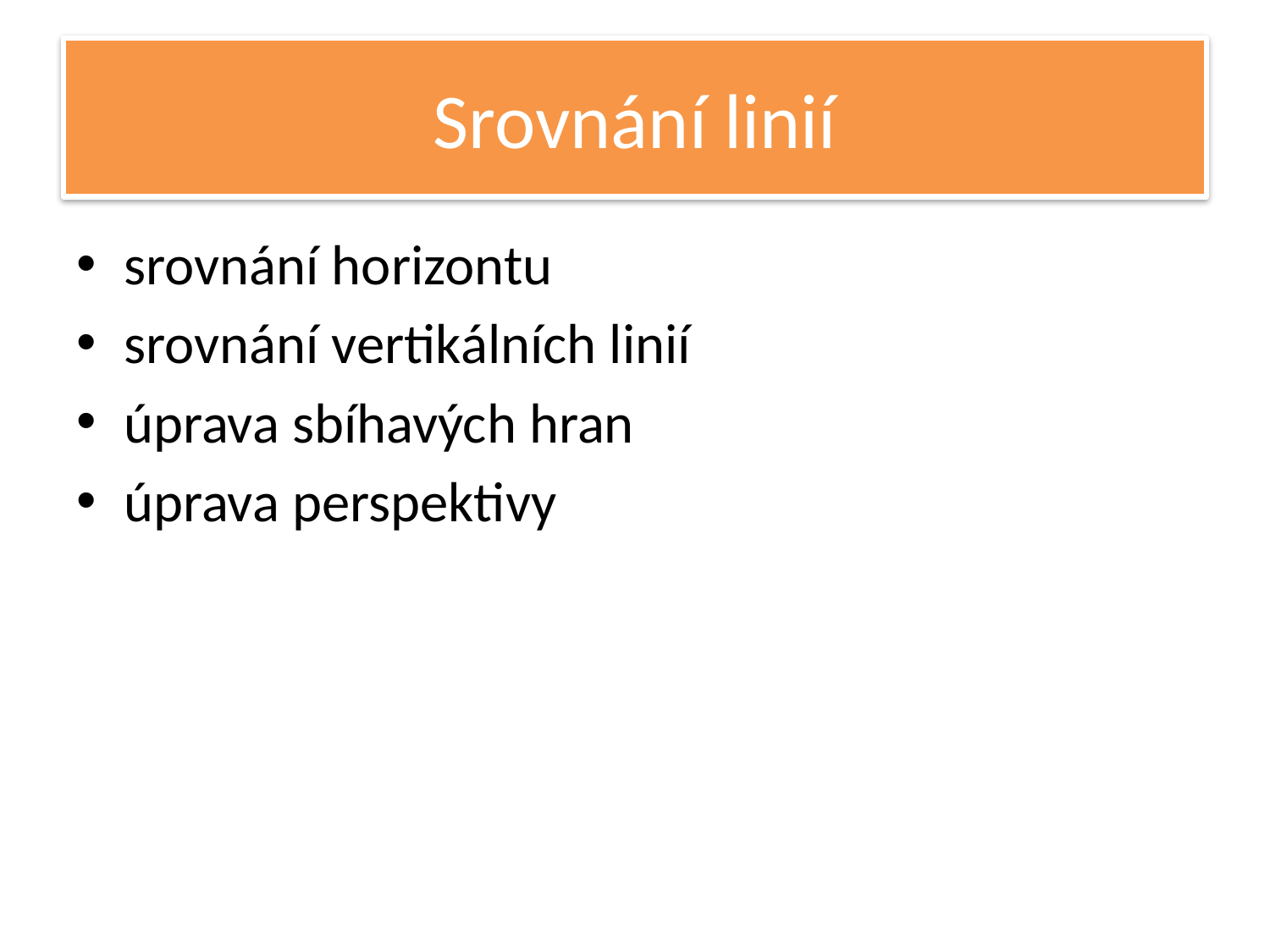

# Srovnání linií
srovnání horizontu
srovnání vertikálních linií
úprava sbíhavých hran
úprava perspektivy